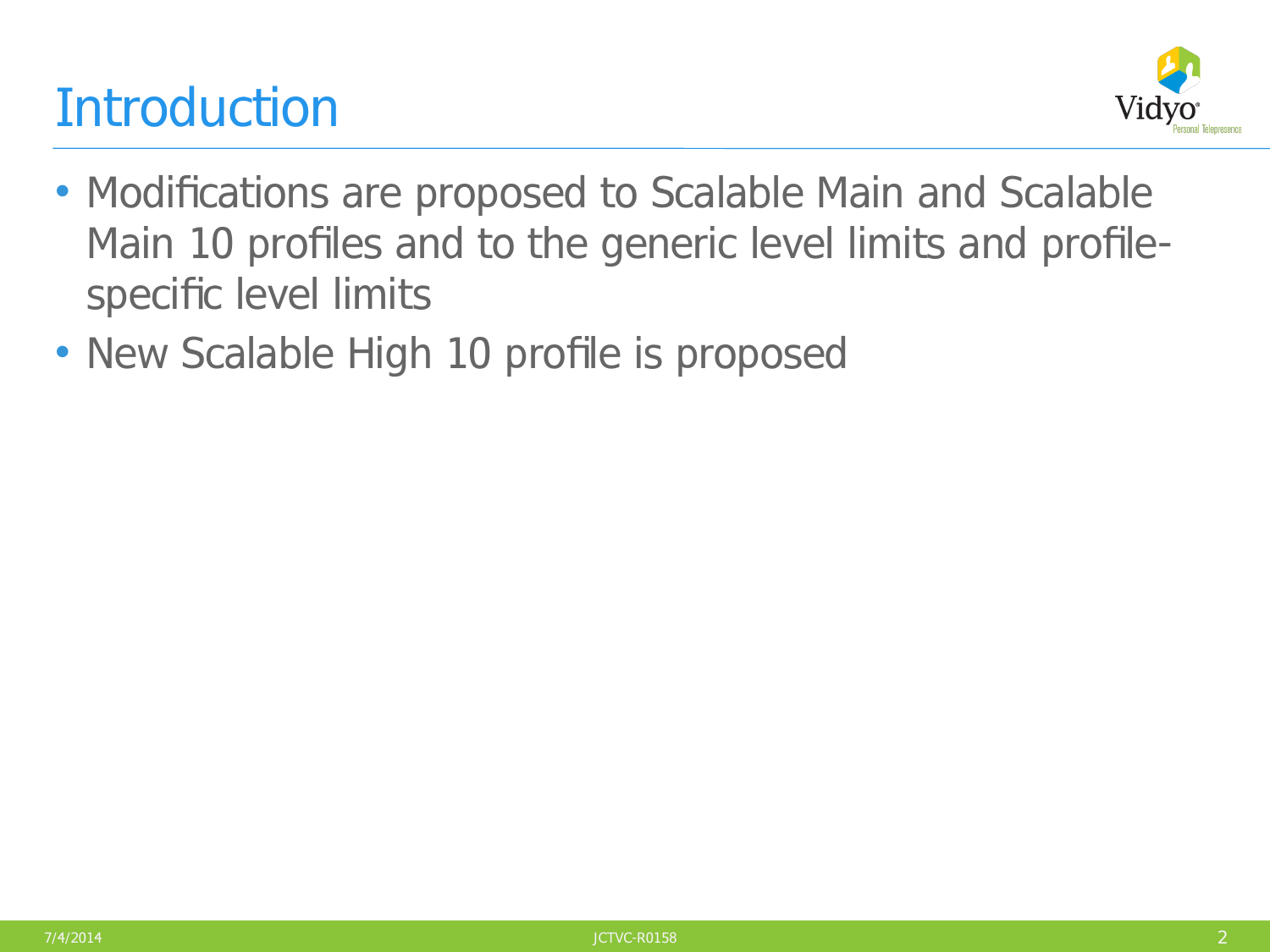

# Introduction
Modifications are proposed to Scalable Main and Scalable Main 10 profiles and to the generic level limits and profile-specific level limits
New Scalable High 10 profile is proposed